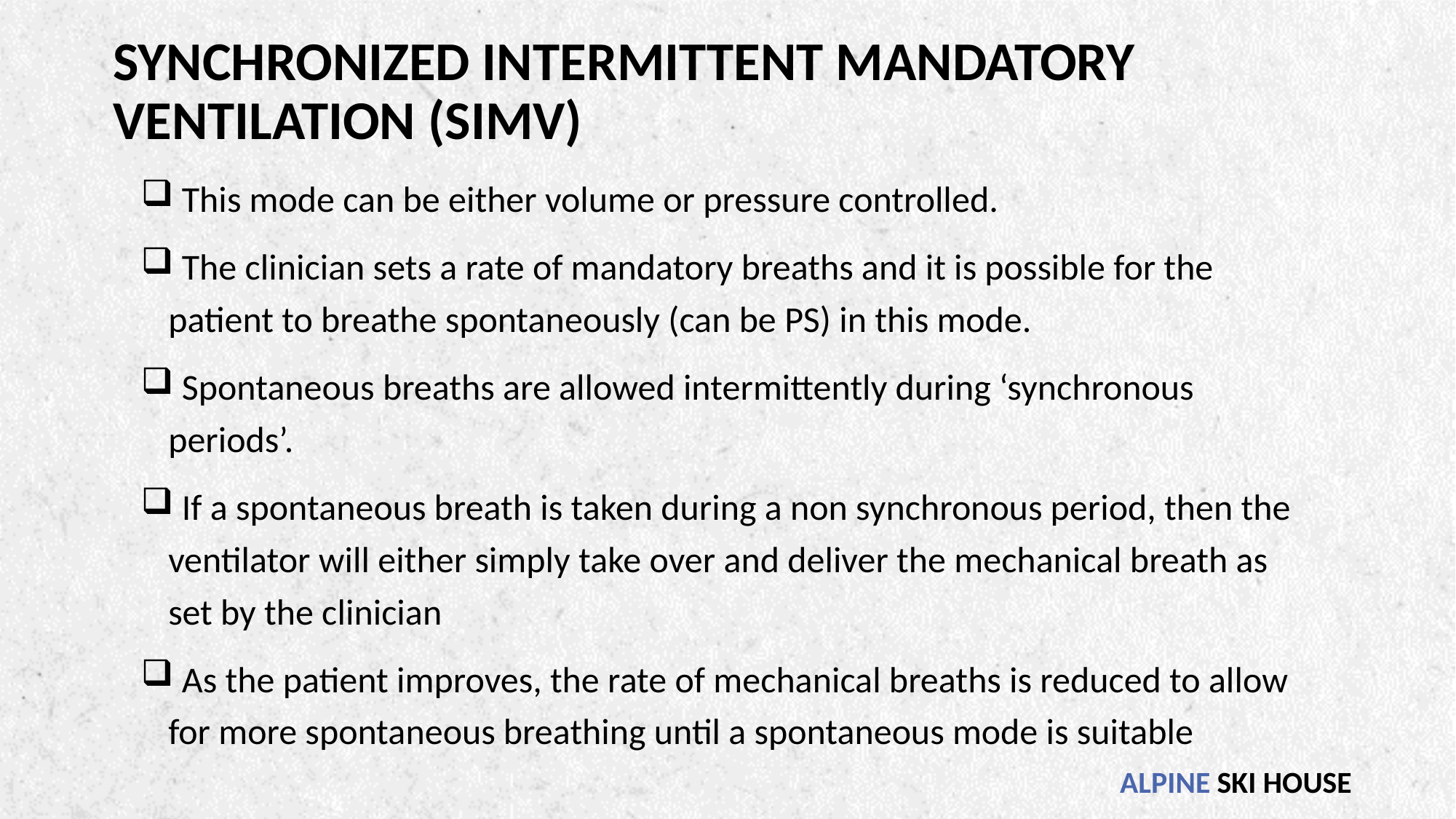

# Synchronized Intermittent Mandatory Ventilation (SIMV)
 This mode can be either volume or pressure controlled.
 The clinician sets a rate of mandatory breaths and it is possible for the patient to breathe spontaneously (can be PS) in this mode.
 Spontaneous breaths are allowed intermittently during ‘synchronous periods’.
 If a spontaneous breath is taken during a non synchronous period, then the ventilator will either simply take over and deliver the mechanical breath as set by the clinician
 As the patient improves, the rate of mechanical breaths is reduced to allow for more spontaneous breathing until a spontaneous mode is suitable